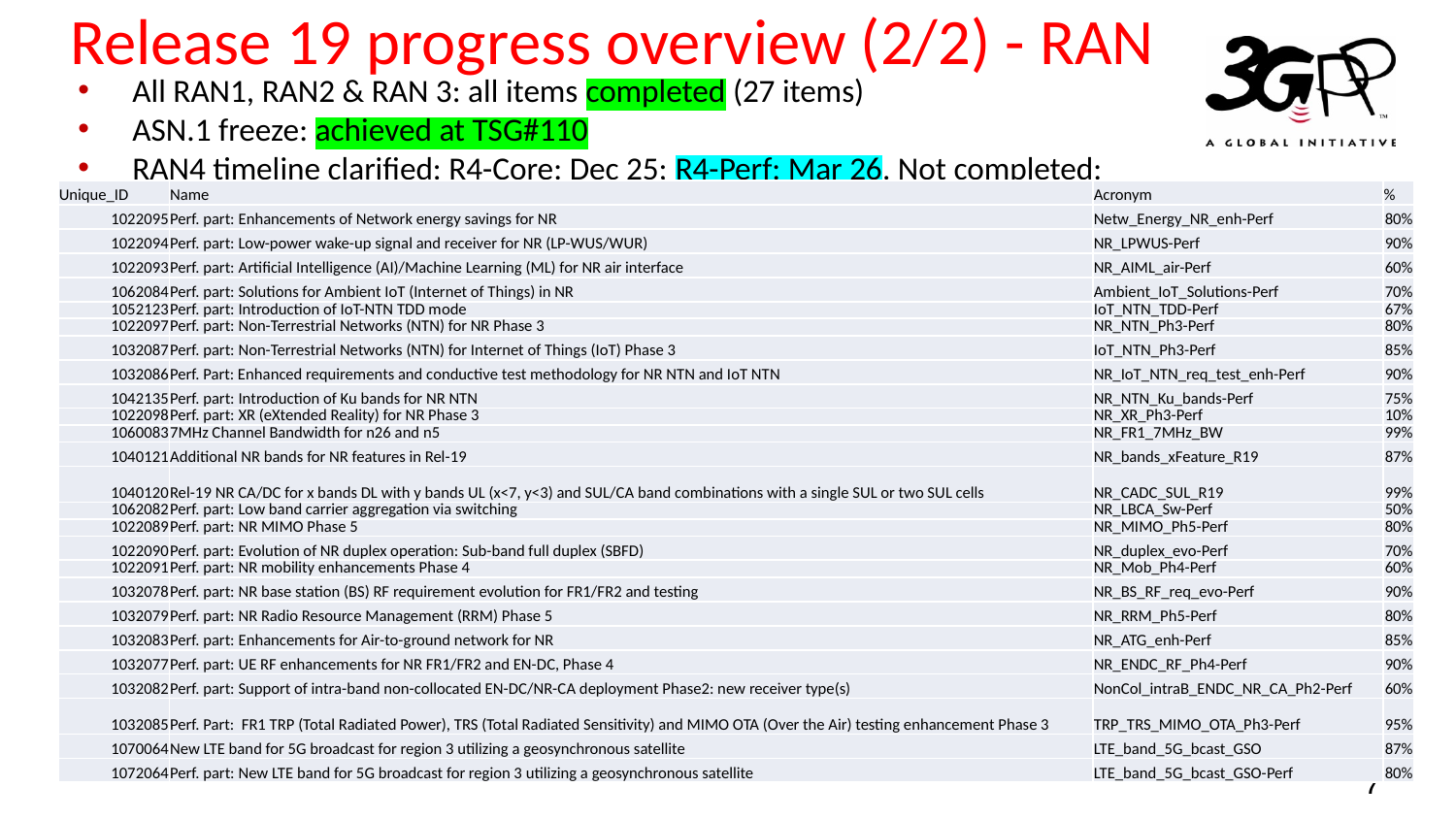

# Release 19 progress overview (2/2) - RAN

All RAN1, RAN2 & RAN 3: all items completed (27 items)
ASN.1 freeze: achieved at TSG#110
RAN4 timeline clarified: R4-Core: Dec 25; R4-Perf: Mar 26. Not completed:

| Unique\_ID | Name | Acronym | % |
| --- | --- | --- | --- |
| 1022095 | Perf. part: Enhancements of Network energy savings for NR | Netw\_Energy\_NR\_enh-Perf | 80% |
| 1022094 | Perf. part: Low-power wake-up signal and receiver for NR (LP-WUS/WUR) | NR\_LPWUS-Perf | 90% |
| 1022093 | Perf. part: Artificial Intelligence (AI)/Machine Learning (ML) for NR air interface | NR\_AIML\_air-Perf | 60% |
| 1062084 | Perf. part: Solutions for Ambient IoT (Internet of Things) in NR | Ambient\_IoT\_Solutions-Perf | 70% |
| 1052123 | Perf. part: Introduction of IoT-NTN TDD mode | IoT\_NTN\_TDD-Perf | 67% |
| 1022097 | Perf. part: Non-Terrestrial Networks (NTN) for NR Phase 3 | NR\_NTN\_Ph3-Perf | 80% |
| 1032087 | Perf. part: Non-Terrestrial Networks (NTN) for Internet of Things (IoT) Phase 3 | IoT\_NTN\_Ph3-Perf | 85% |
| 1032086 | Perf. Part: Enhanced requirements and conductive test methodology for NR NTN and IoT NTN | NR\_IoT\_NTN\_req\_test\_enh-Perf | 90% |
| 1042135 | Perf. part: Introduction of Ku bands for NR NTN | NR\_NTN\_Ku\_bands-Perf | 75% |
| 1022098 | Perf. part: XR (eXtended Reality) for NR Phase 3 | NR\_XR\_Ph3-Perf | 10% |
| 1060083 | 7MHz Channel Bandwidth for n26 and n5 | NR\_FR1\_7MHz\_BW | 99% |
| 1040121 | Additional NR bands for NR features in Rel-19 | NR\_bands\_xFeature\_R19 | 87% |
| 1040120 | Rel-19 NR CA/DC for x bands DL with y bands UL (x<7, y<3) and SUL/CA band combinations with a single SUL or two SUL cells | NR\_CADC\_SUL\_R19 | 99% |
| 1062082 | Perf. part: Low band carrier aggregation via switching | NR\_LBCA\_Sw-Perf | 50% |
| 1022089 | Perf. part: NR MIMO Phase 5 | NR\_MIMO\_Ph5-Perf | 80% |
| 1022090 | Perf. part: Evolution of NR duplex operation: Sub-band full duplex (SBFD) | NR\_duplex\_evo-Perf | 70% |
| 1022091 | Perf. part: NR mobility enhancements Phase 4 | NR\_Mob\_Ph4-Perf | 60% |
| 1032078 | Perf. part: NR base station (BS) RF requirement evolution for FR1/FR2 and testing | NR\_BS\_RF\_req\_evo-Perf | 90% |
| 1032079 | Perf. part: NR Radio Resource Management (RRM) Phase 5 | NR\_RRM\_Ph5-Perf | 80% |
| 1032083 | Perf. part: Enhancements for Air-to-ground network for NR | NR\_ATG\_enh-Perf | 85% |
| 1032077 | Perf. part: UE RF enhancements for NR FR1/FR2 and EN-DC, Phase 4 | NR\_ENDC\_RF\_Ph4-Perf | 90% |
| 1032082 | Perf. part: Support of intra-band non-collocated EN-DC/NR-CA deployment Phase2: new receiver type(s) | NonCol\_intraB\_ENDC\_NR\_CA\_Ph2-Perf | 60% |
| 1032085 | Perf. Part: FR1 TRP (Total Radiated Power), TRS (Total Radiated Sensitivity) and MIMO OTA (Over the Air) testing enhancement Phase 3 | TRP\_TRS\_MIMO\_OTA\_Ph3-Perf | 95% |
| 1070064 | New LTE band for 5G broadcast for region 3 utilizing a geosynchronous satellite | LTE\_band\_5G\_bcast\_GSO | 87% |
| 1072064 | Perf. part: New LTE band for 5G broadcast for region 3 utilizing a geosynchronous satellite | LTE\_band\_5G\_bcast\_GSO-Perf | 80% |